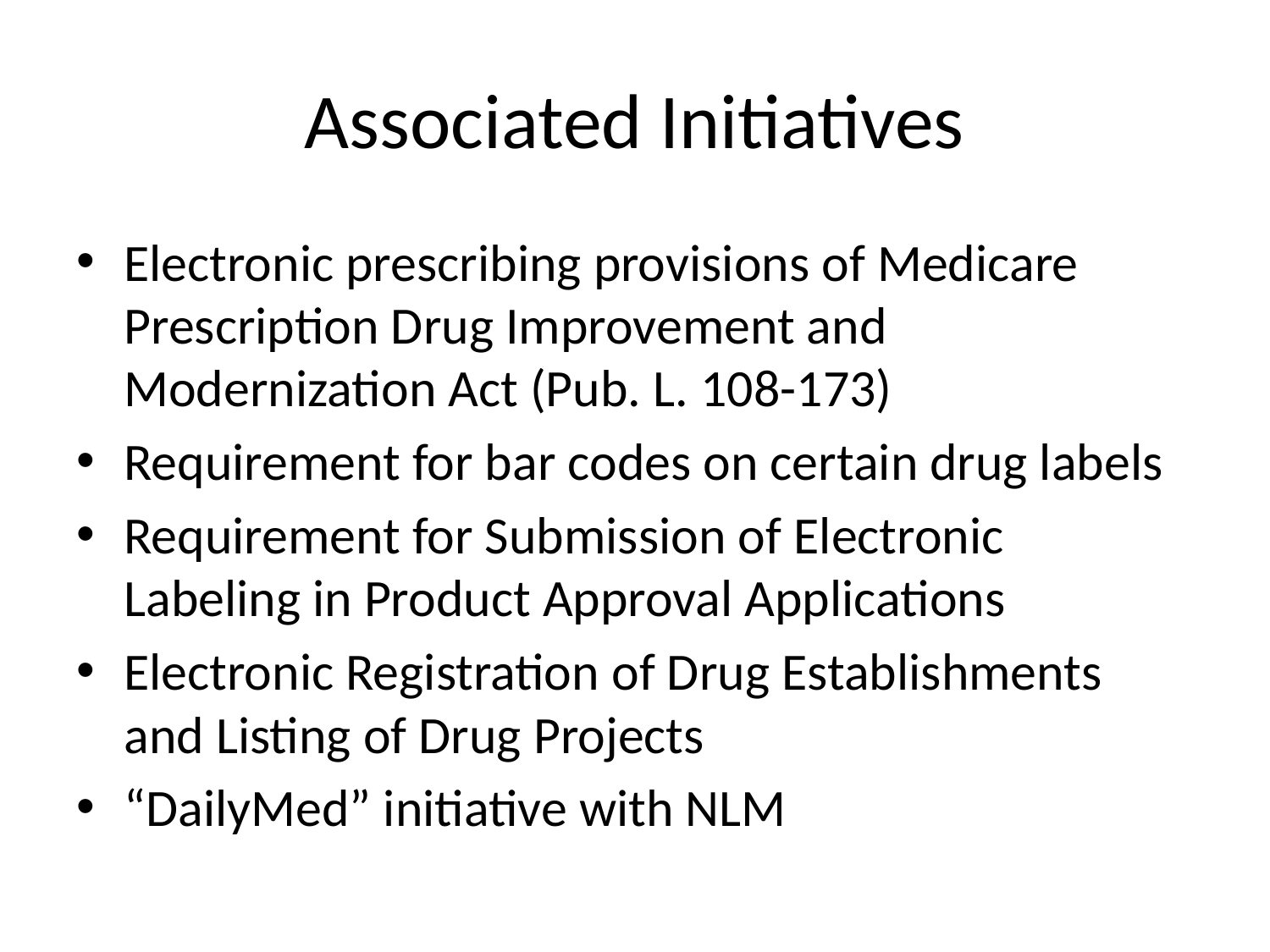

# Associated Initiatives
Electronic prescribing provisions of Medicare Prescription Drug Improvement and Modernization Act (Pub. L. 108-173)
Requirement for bar codes on certain drug labels
Requirement for Submission of Electronic Labeling in Product Approval Applications
Electronic Registration of Drug Establishments and Listing of Drug Projects
“DailyMed” initiative with NLM